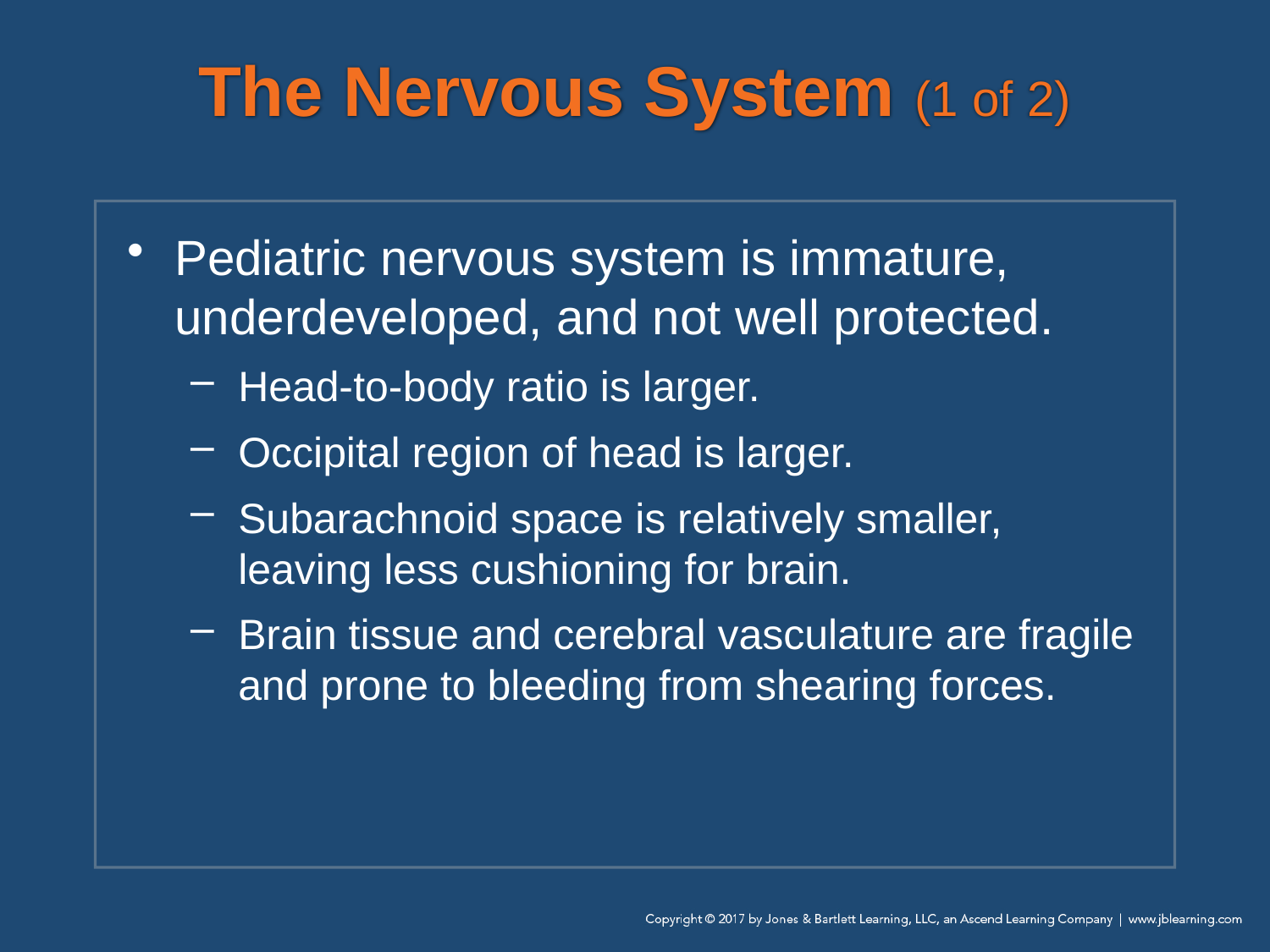

# The Nervous System (1 of 2)
Pediatric nervous system is immature, underdeveloped, and not well protected.
Head-to-body ratio is larger.
Occipital region of head is larger.
Subarachnoid space is relatively smaller, leaving less cushioning for brain.
Brain tissue and cerebral vasculature are fragile and prone to bleeding from shearing forces.